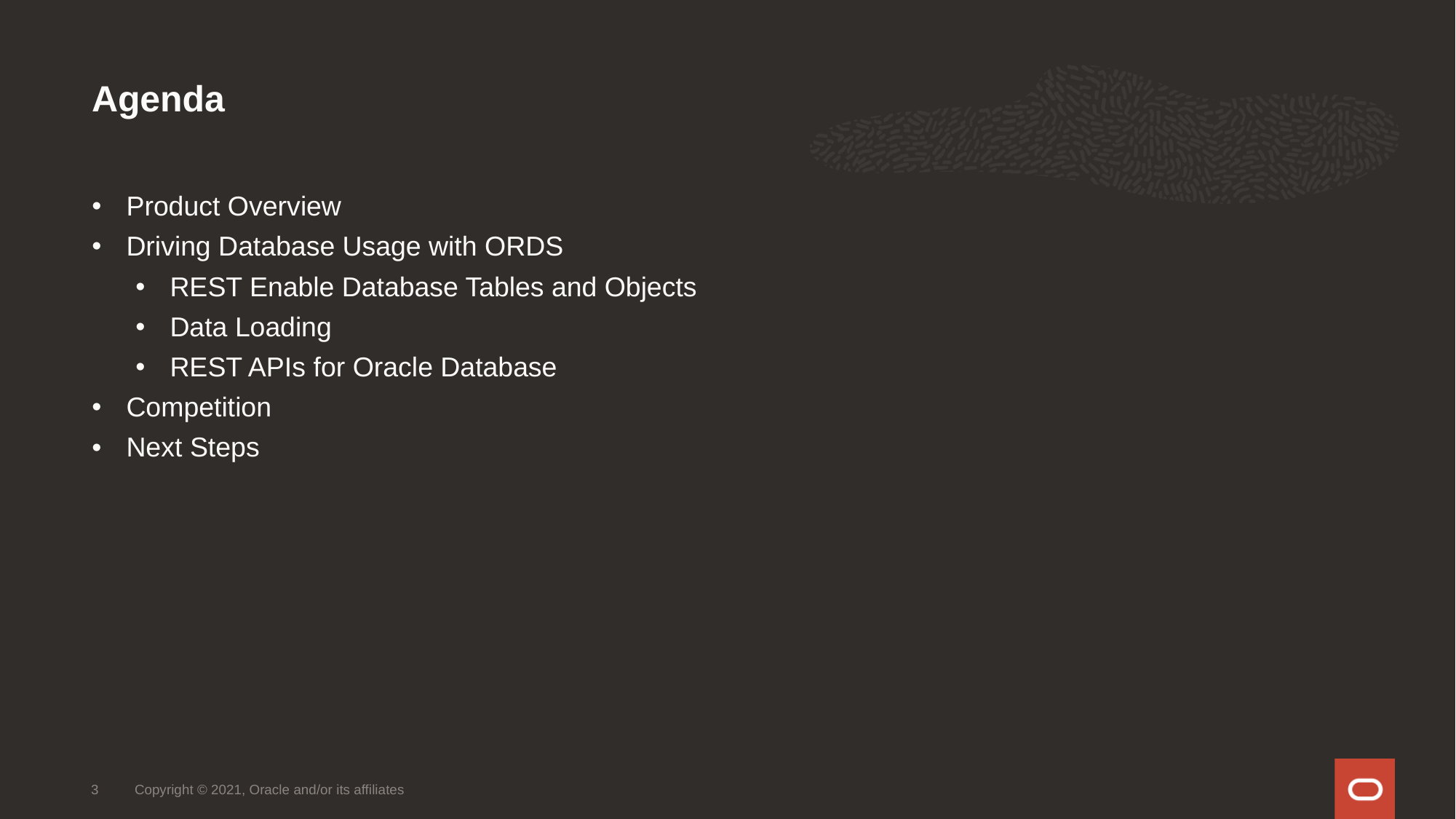

# Agenda
Product Overview
Driving Database Usage with ORDS
REST Enable Database Tables and Objects
Data Loading
REST APIs for Oracle Database
Competition
Next Steps

3
Copyright © 2021, Oracle and/or its affiliates